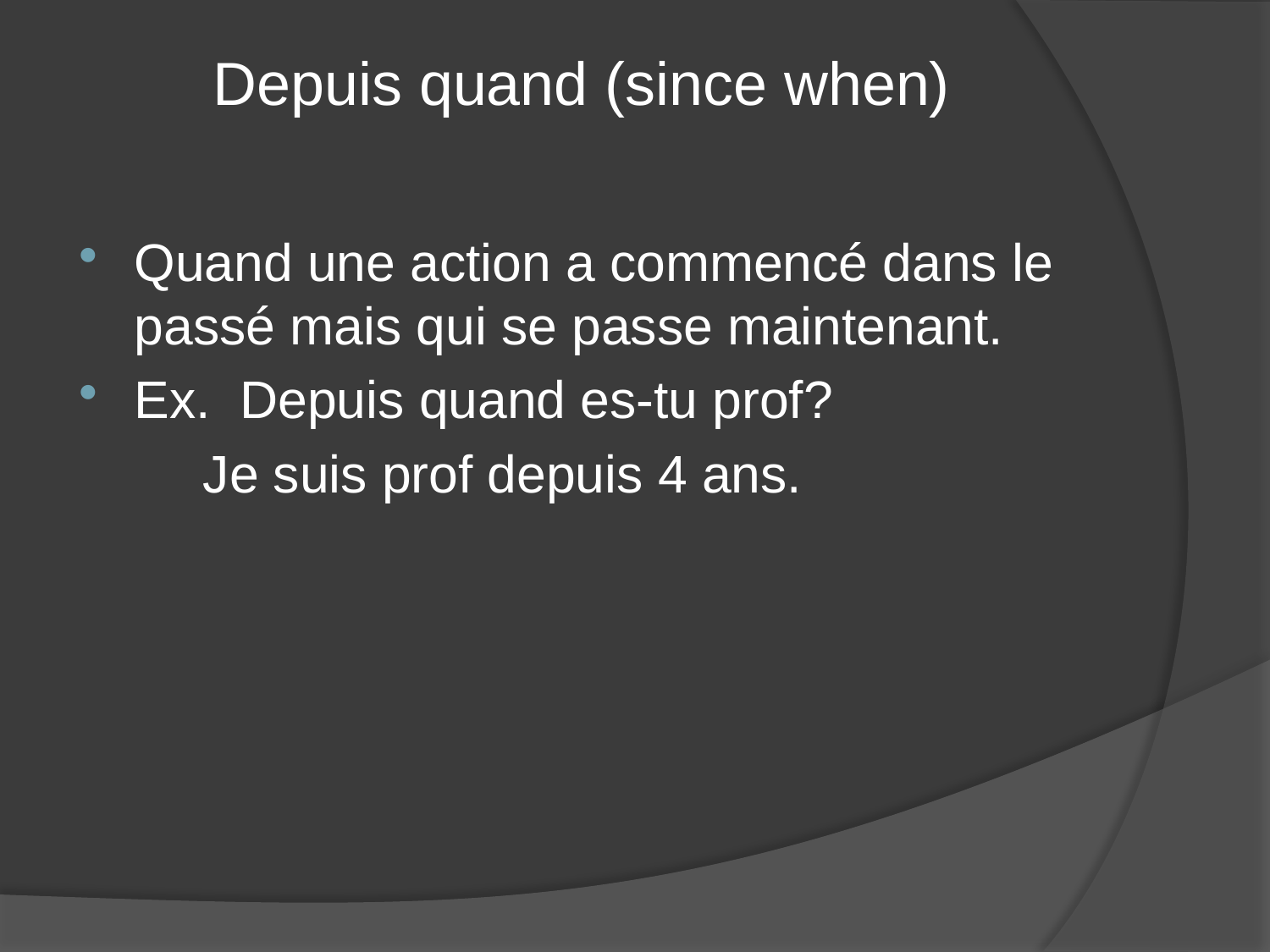

# Depuis quand (since when)
Quand une action a commencé dans le passé mais qui se passe maintenant.
Ex.  Depuis quand es-tu prof?
	Je suis prof depuis 4 ans.